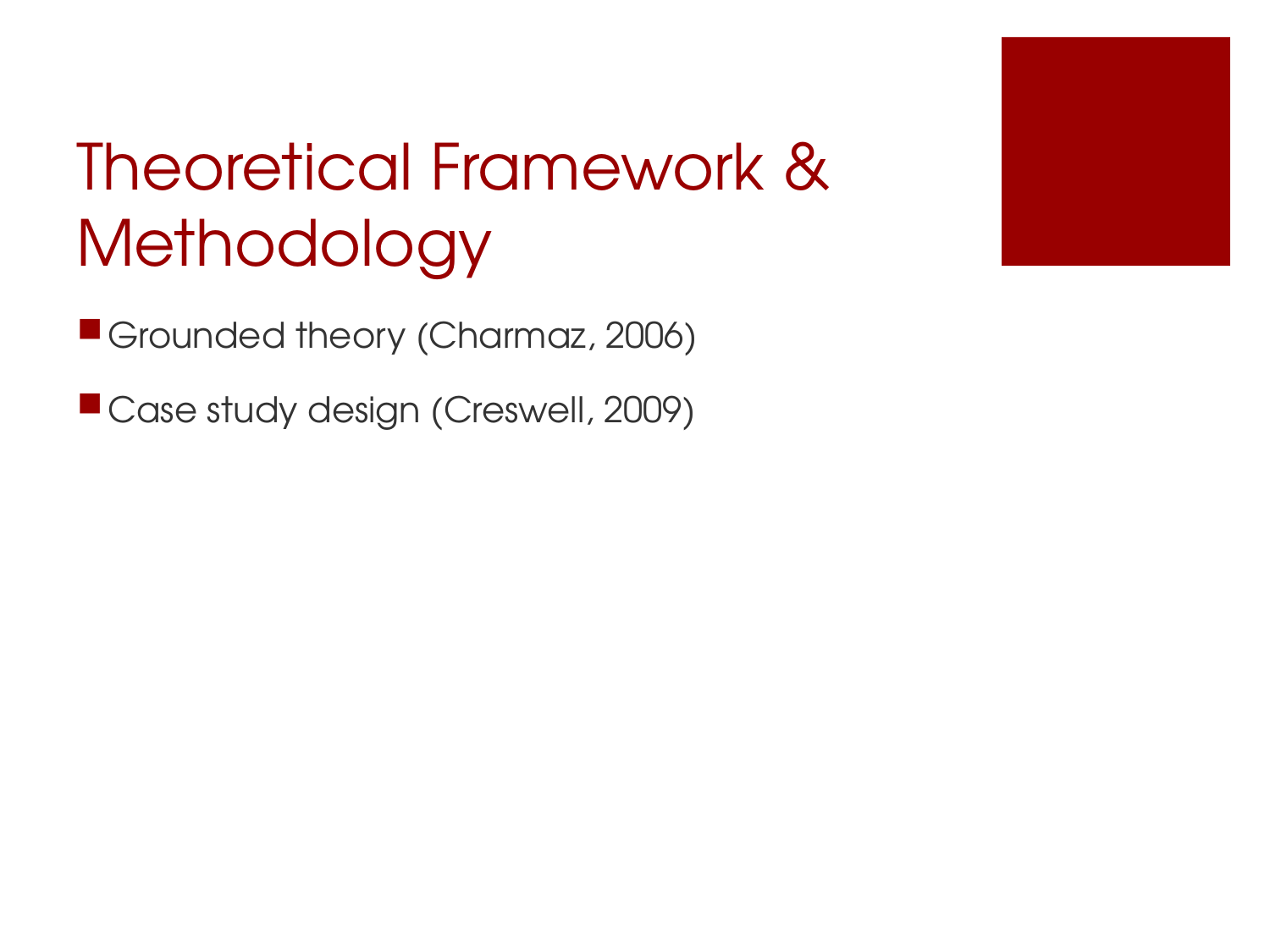

# Theoretical Framework & Methodology
Grounded theory (Charmaz, 2006)
Case study design (Creswell, 2009)